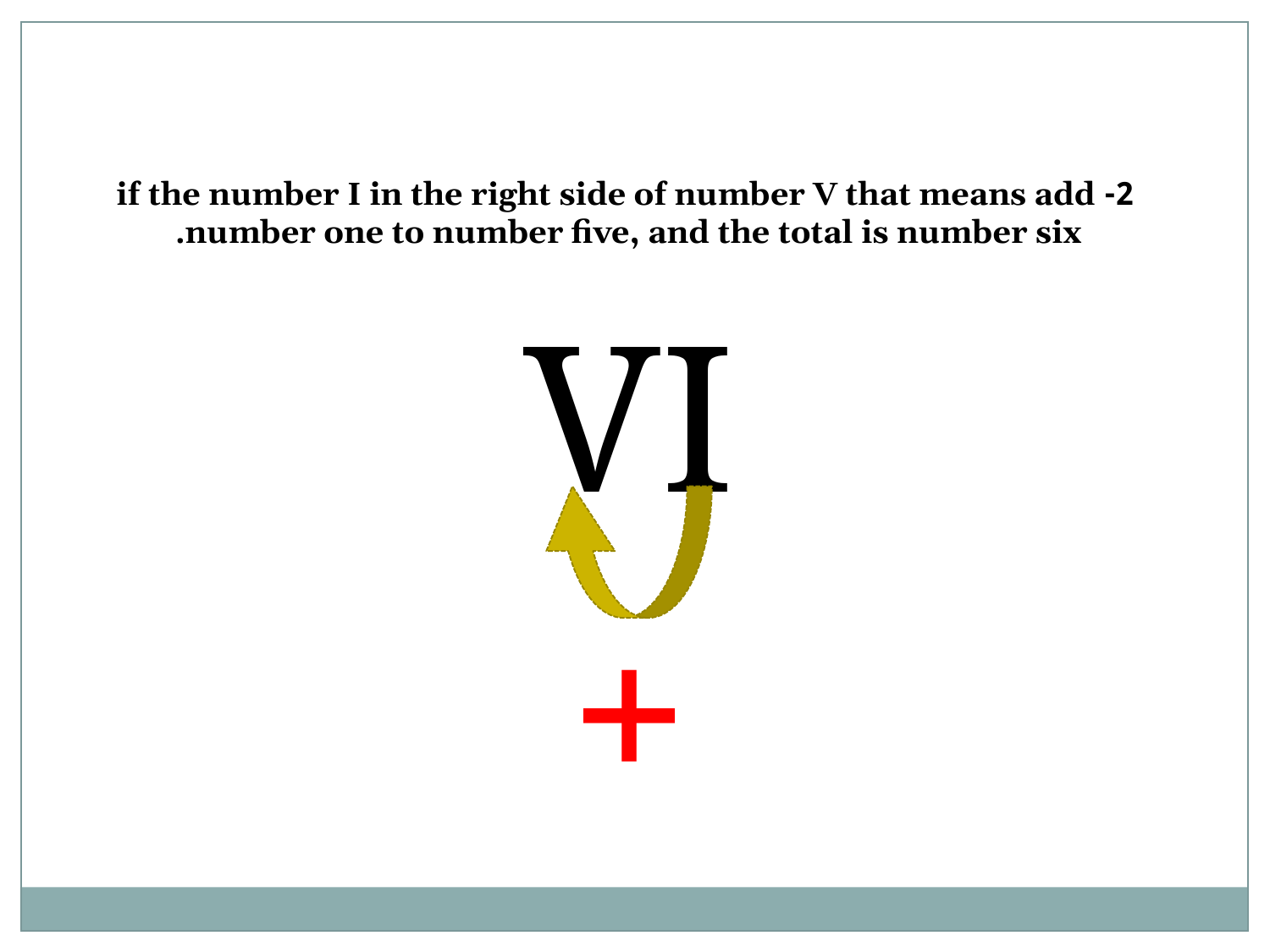

2- if the number I in the right side of number V that means add number one to number five, and the total is number six.
VI

+